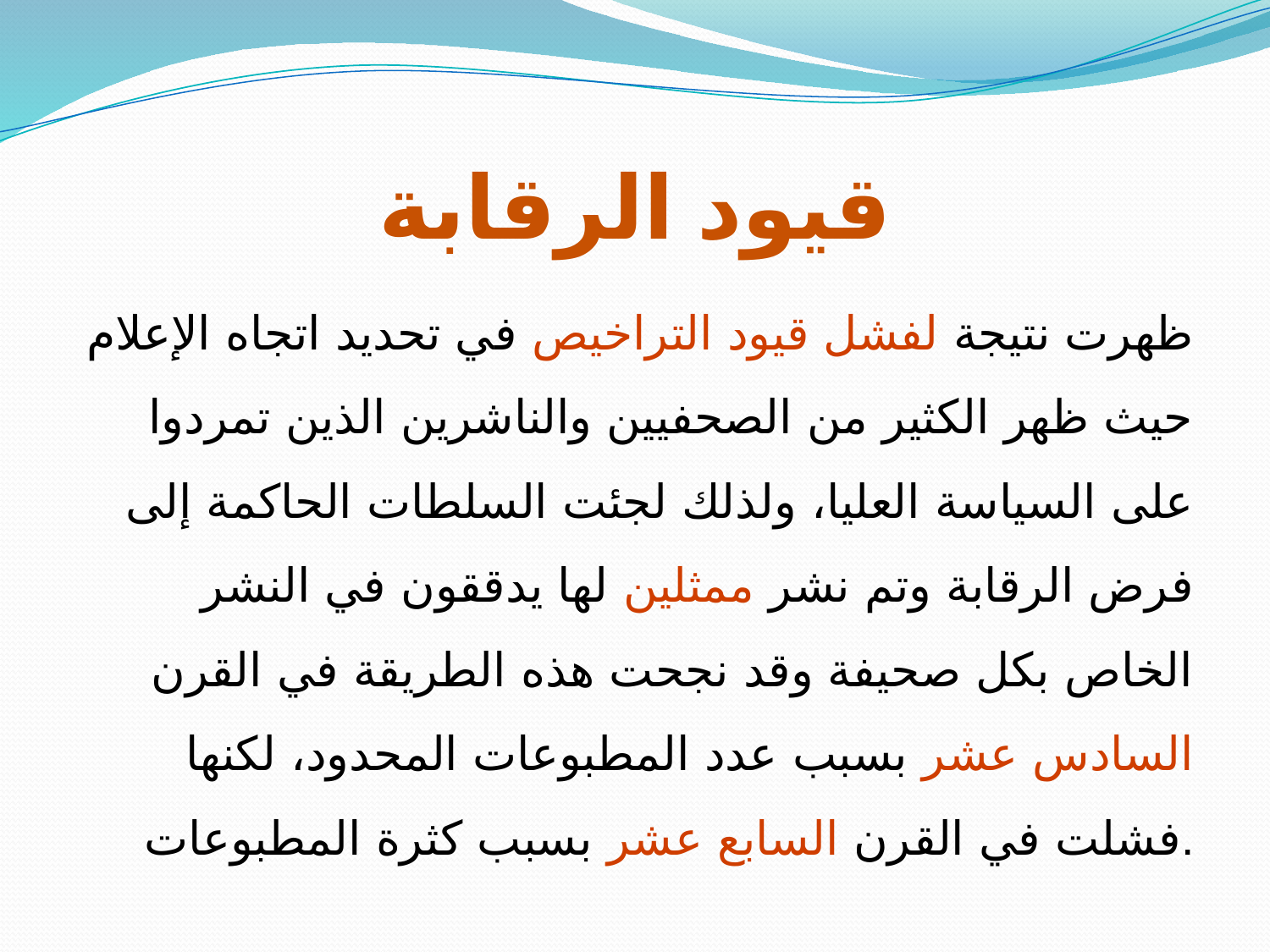

# قيود الرقابة
ظهرت نتيجة لفشل قيود التراخيص في تحديد اتجاه الإعلام حيث ظهر الكثير من الصحفيين والناشرين الذين تمردوا على السياسة العليا، ولذلك لجئت السلطات الحاكمة إلى فرض الرقابة وتم نشر ممثلين لها يدققون في النشر الخاص بكل صحيفة وقد نجحت هذه الطريقة في القرن السادس عشر بسبب عدد المطبوعات المحدود، لكنها فشلت في القرن السابع عشر بسبب كثرة المطبوعات.